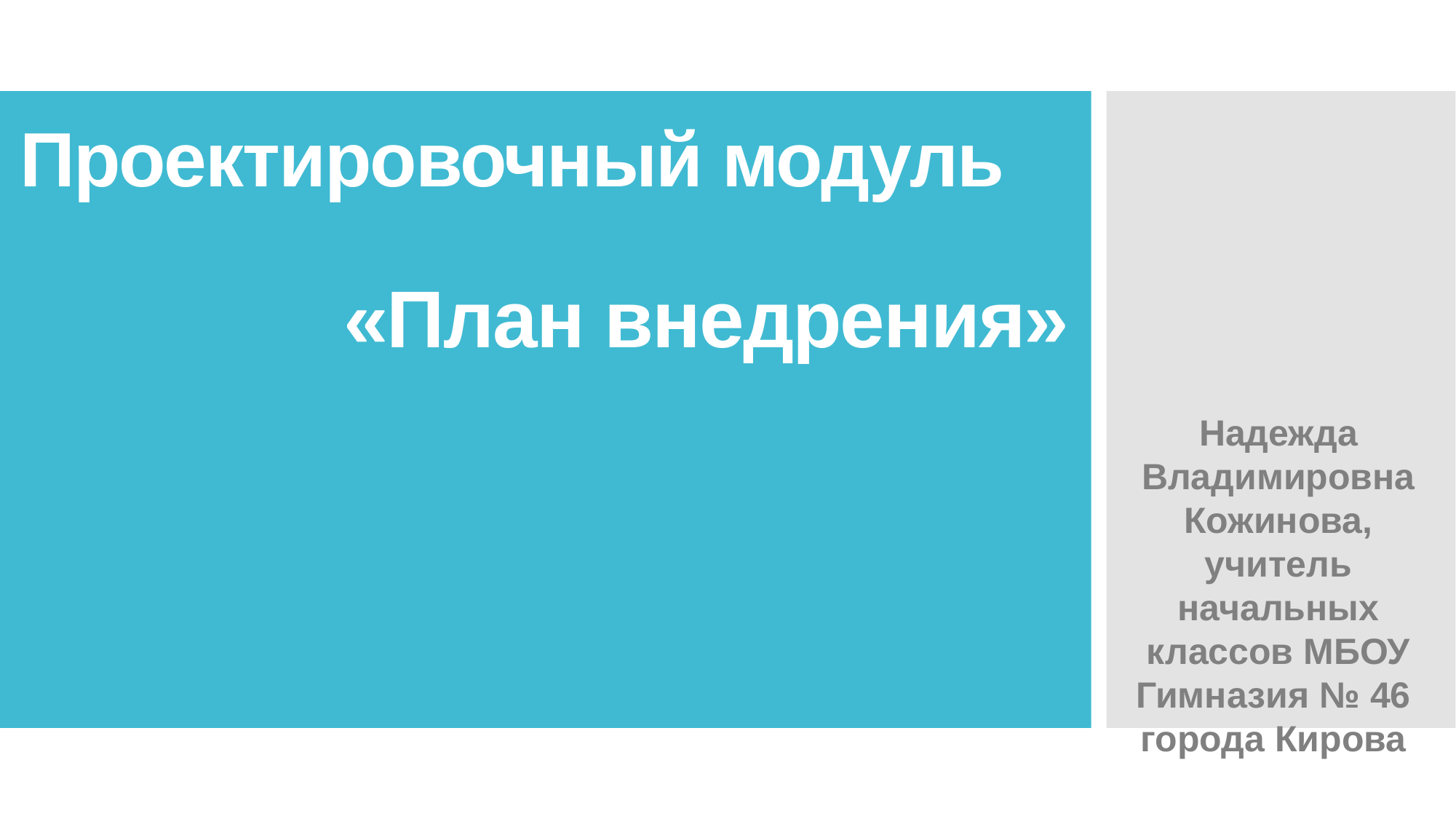

# Проектировочный модуль
«План внедрения»
Надежда Владимировна Кожинова,
учитель начальных классов МБОУ Гимназия № 46
города Кирова